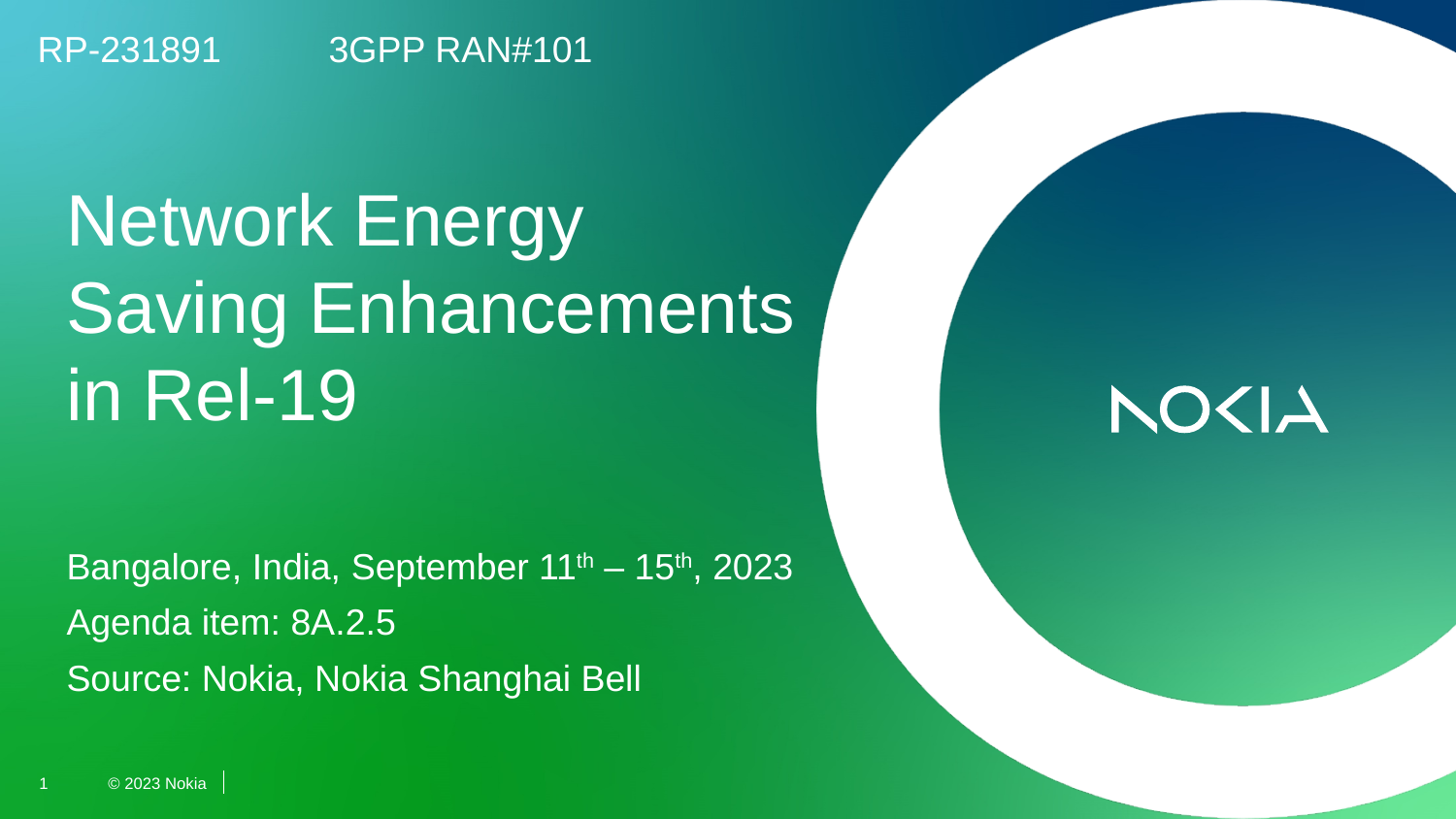

RP-231891	3GPP RAN#101
# Network Energy Saving Enhancements in Rel-19
Bangalore, India, September 11th – 15th, 2023
Agenda item: 8A.2.5
Source: Nokia, Nokia Shanghai Bell